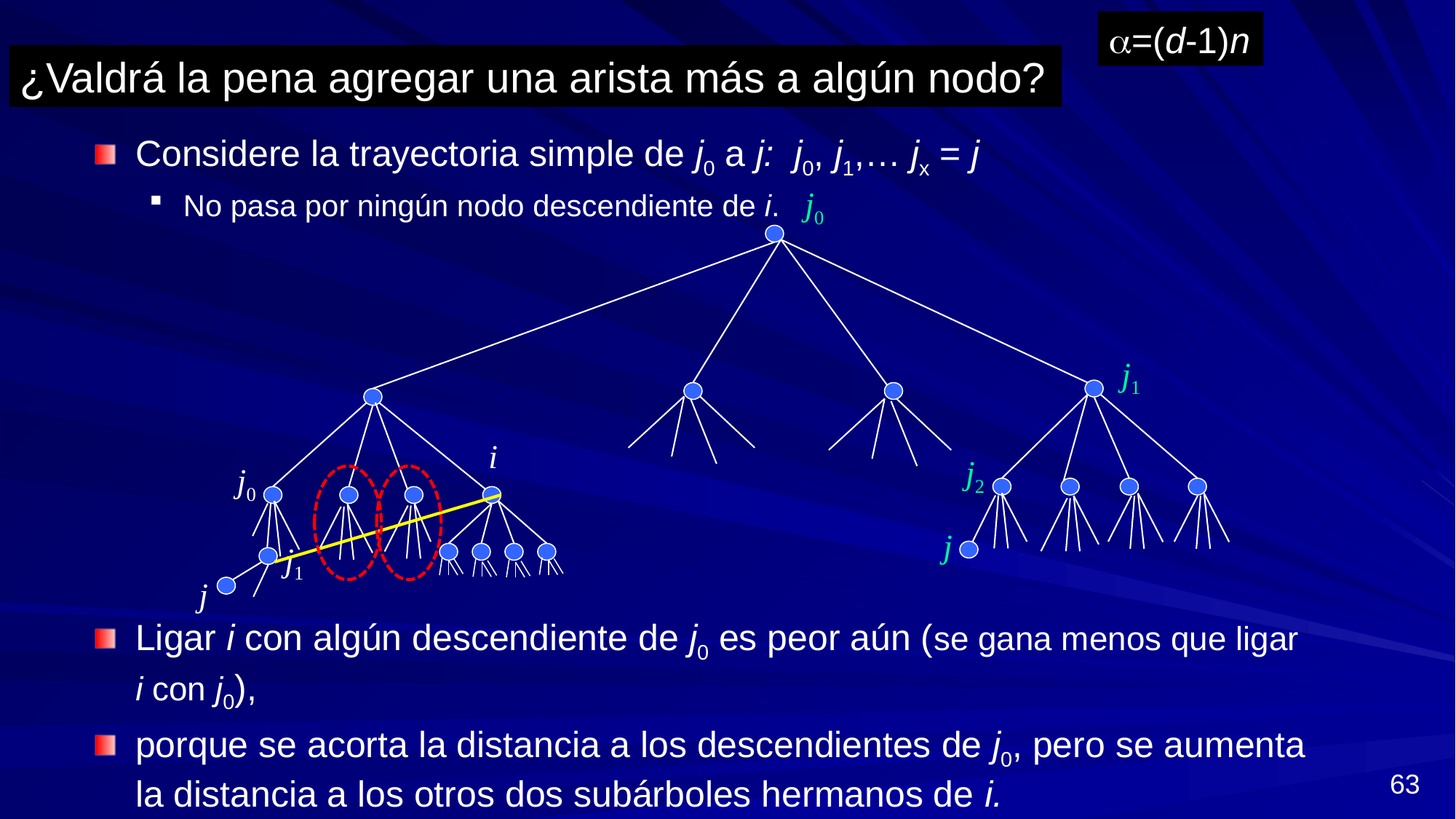

α=(d-1)n
¿Valdrá la pena agregar una arista más a algún nodo?
Considere la trayectoria simple de j0 a j:  j0, j1,… jx = j
No pasa por ningún nodo descendiente de i.

Ligar i con algún descendiente de j0 es peor aún (se gana menos que ligar i con j0),
porque se acorta la distancia a los descendientes de j0, pero se aumenta la distancia a los otros dos subárboles hermanos de i.

j0

j1

i
j2
j0

j
j1

j

63